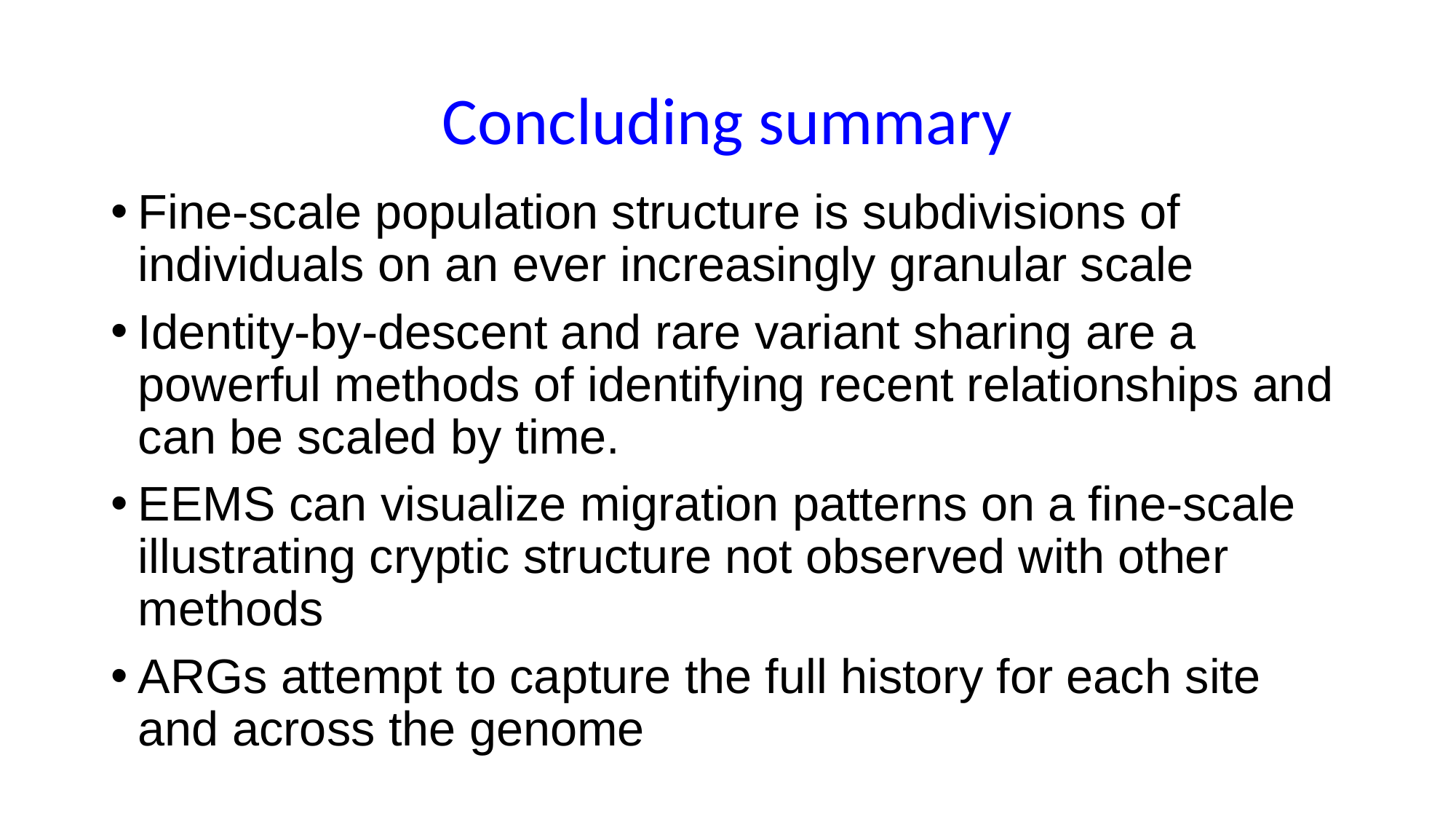

# Concluding summary
Fine-scale population structure is subdivisions of individuals on an ever increasingly granular scale
Identity-by-descent and rare variant sharing are a powerful methods of identifying recent relationships and can be scaled by time.
EEMS can visualize migration patterns on a fine-scale illustrating cryptic structure not observed with other methods
ARGs attempt to capture the full history for each site and across the genome